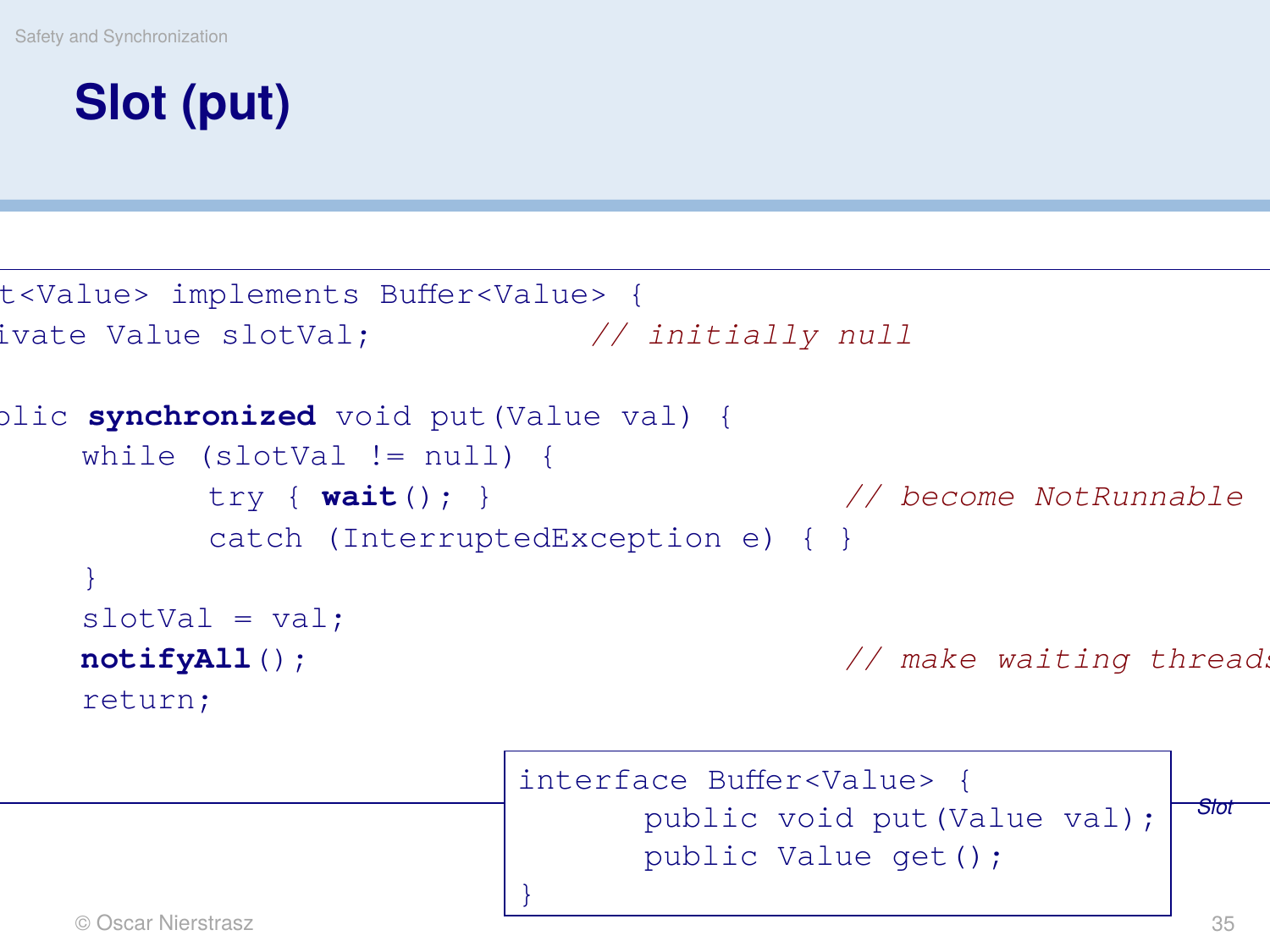

Safety and Synchronization
# Slot (put)
class Slot<Value> implements Buffer<Value> {
	private Value slotVal;		// initially null

	public synchronized void put(Value val) {
		while (slotVal != null) {
			try { wait(); }			// become NotRunnable
			catch (InterruptedException e) { }
		}
		slotVal = val;
		notifyAll();					// make waiting threads Runnable
		return;
	}
...
interface Buffer<Value> {
	public void put(Value val);
	public Value get();
}
Slot
© Oscar Nierstrasz
35